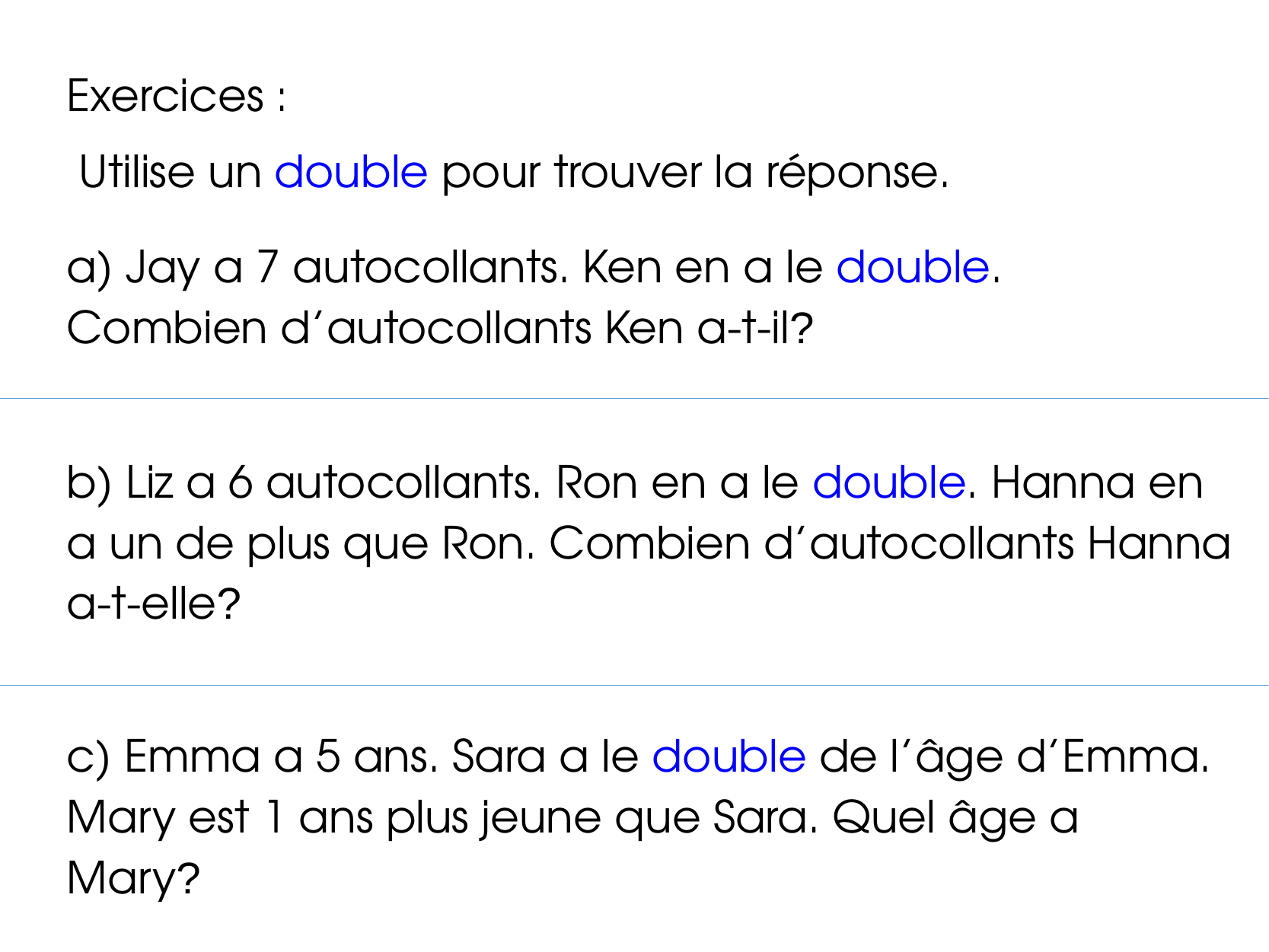

Exercices :
 Utilise un double pour trouver la réponse.
a) Jay a 7 autocollants. Ken en a le double. Combien d’autocollants Ken a-t-il?
b) Liz a 6 autocollants. Ron en a le double. Hanna en a un de plus que Ron. Combien d’autocollants Hanna a-t-elle?
c) Emma a 5 ans. Sara a le double de l’âge d’Emma. Mary est 1 ans plus jeune que Sara. Quel âge a
Mary?